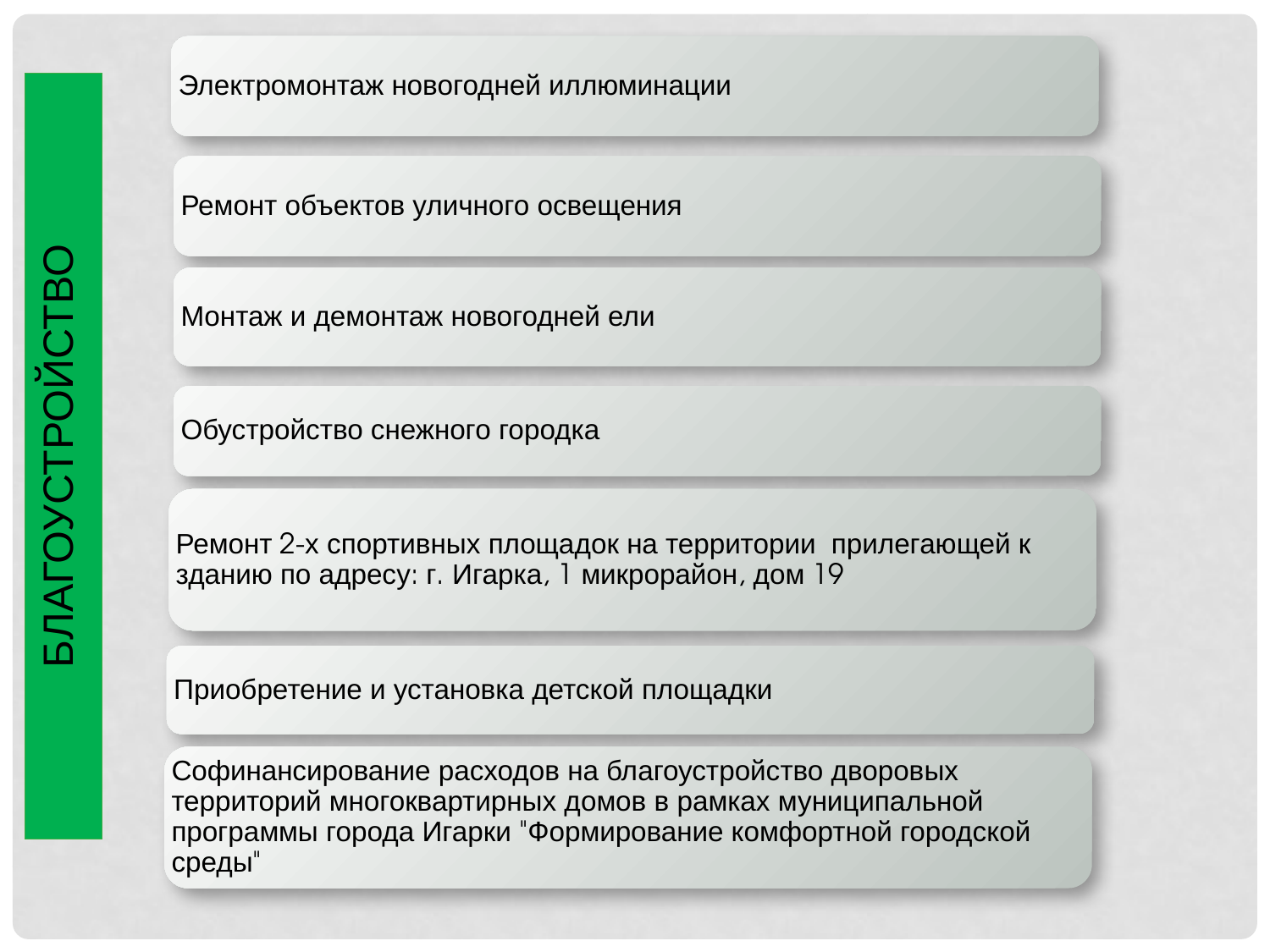

Электромонтаж новогодней иллюминации
БЛАГОУСТРОЙСТВО

Ремонт объектов уличного освещения

Монтаж и демонтаж новогодней ели

Обустройство снежного городка

Ремонт 2-х спортивных площадок на территории  прилегающей к зданию по адресу: г. Игарка, 1 микрорайон, дом 19

Приобретение и установка детской площадки

Софинансирование расходов на благоустройство дворовых территорий многоквартирных домов в рамках муниципальной программы города Игарки "Формирование комфортной городской среды"